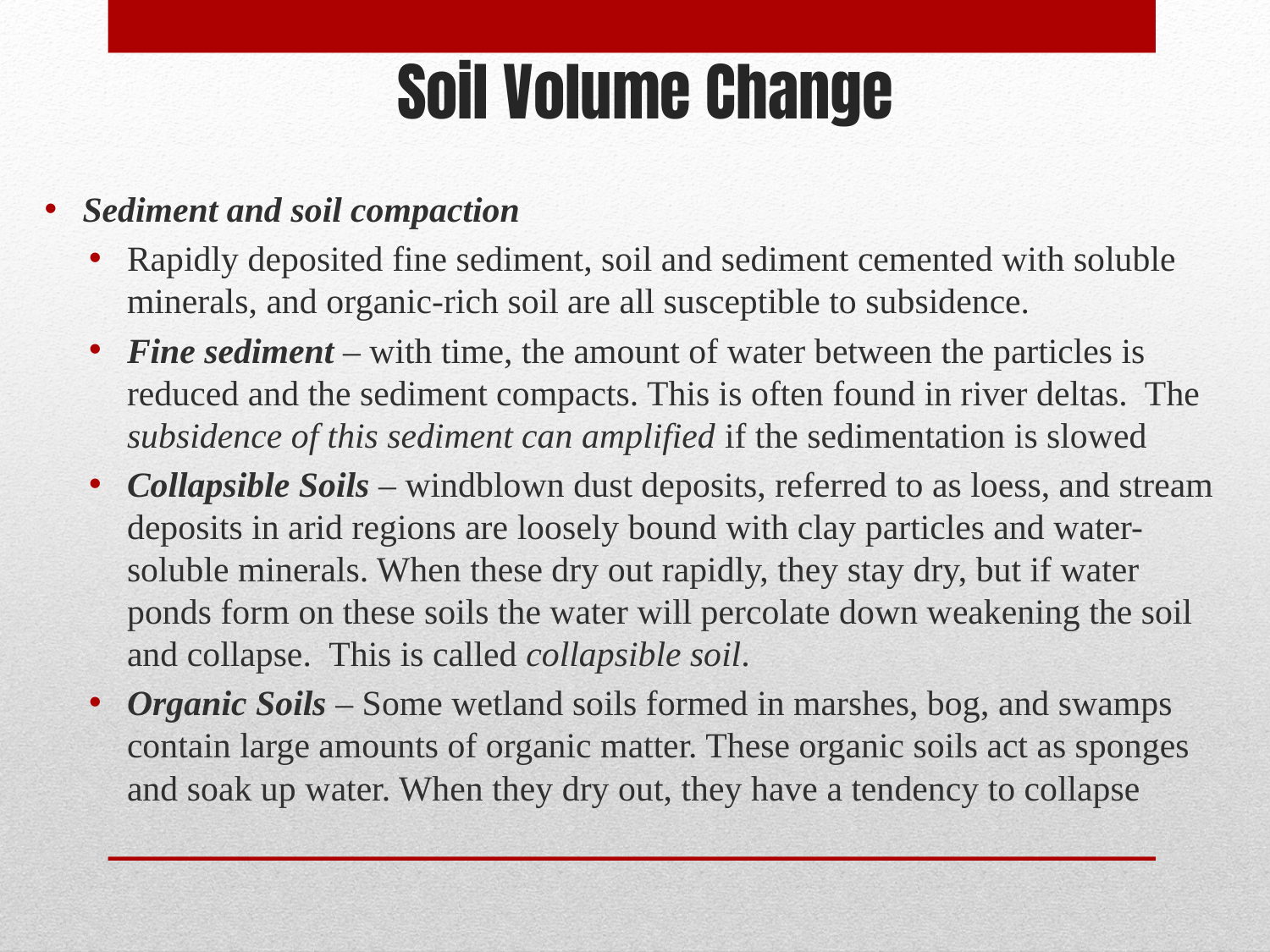

Soil Volume Change
Sediment and soil compaction
Rapidly deposited fine sediment, soil and sediment cemented with soluble minerals, and organic-rich soil are all susceptible to subsidence.
Fine sediment – with time, the amount of water between the particles is reduced and the sediment compacts. This is often found in river deltas.  The subsidence of this sediment can amplified if the sedimentation is slowed
Collapsible Soils – windblown dust deposits, referred to as loess, and stream deposits in arid regions are loosely bound with clay particles and water-soluble minerals. When these dry out rapidly, they stay dry, but if water ponds form on these soils the water will percolate down weakening the soil and collapse.  This is called collapsible soil.
Organic Soils – Some wetland soils formed in marshes, bog, and swamps contain large amounts of organic matter. These organic soils act as sponges and soak up water. When they dry out, they have a tendency to collapse